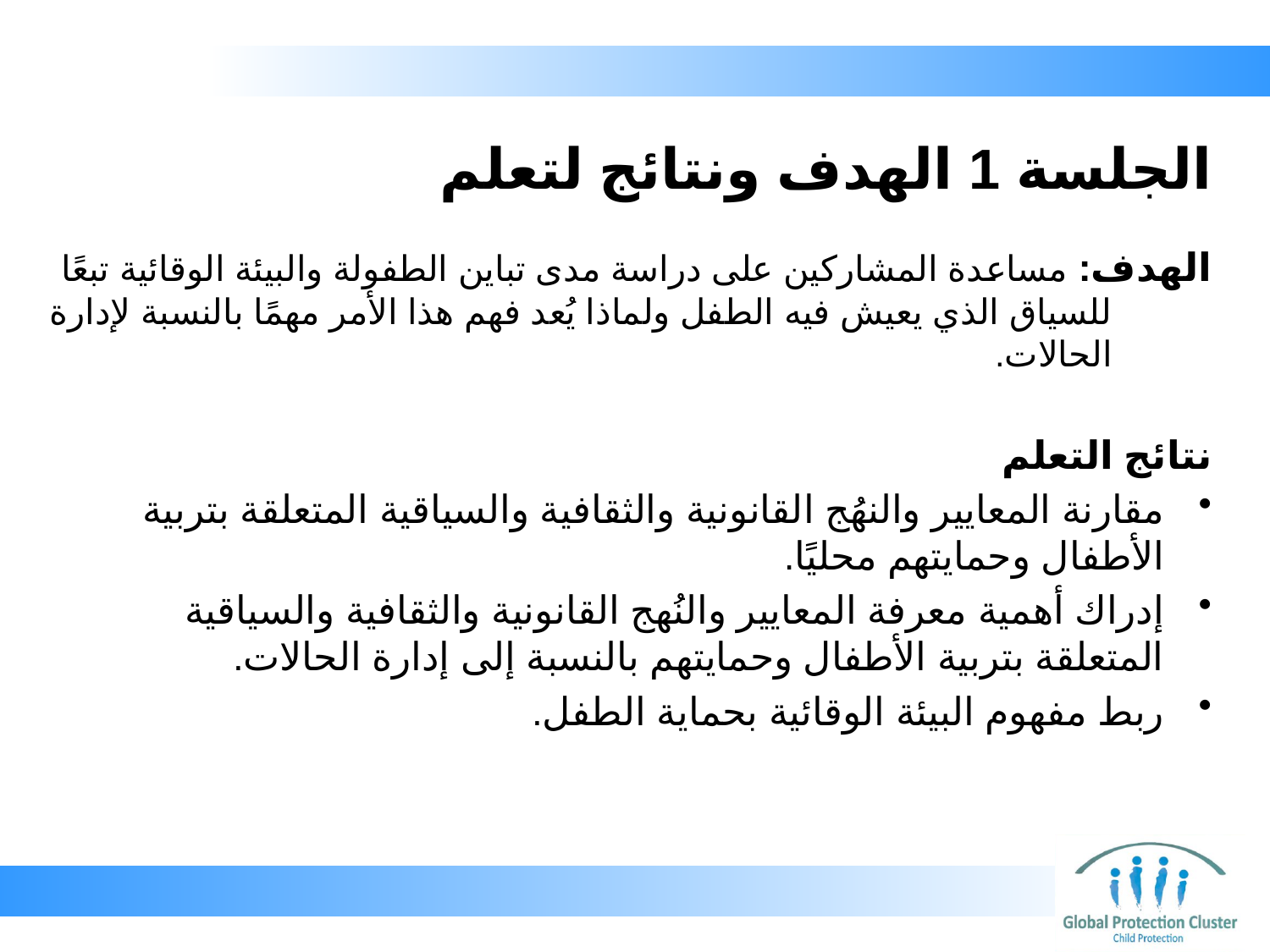

# الجلسة 1 الهدف ونتائج لتعلم
الهدف: مساعدة المشاركين على دراسة مدى تباين الطفولة والبيئة الوقائية تبعًا للسياق الذي يعيش فيه الطفل ولماذا يُعد فهم هذا الأمر مهمًا بالنسبة لإدارة الحالات.

نتائج التعلم
مقارنة المعايير والنهُج القانونية والثقافية والسياقية المتعلقة بتربية الأطفال وحمايتهم محليًا.
إدراك أهمية معرفة المعايير والنُهج القانونية والثقافية والسياقية المتعلقة بتربية الأطفال وحمايتهم بالنسبة إلى إدارة الحالات.
ربط مفهوم البيئة الوقائية بحماية الطفل.